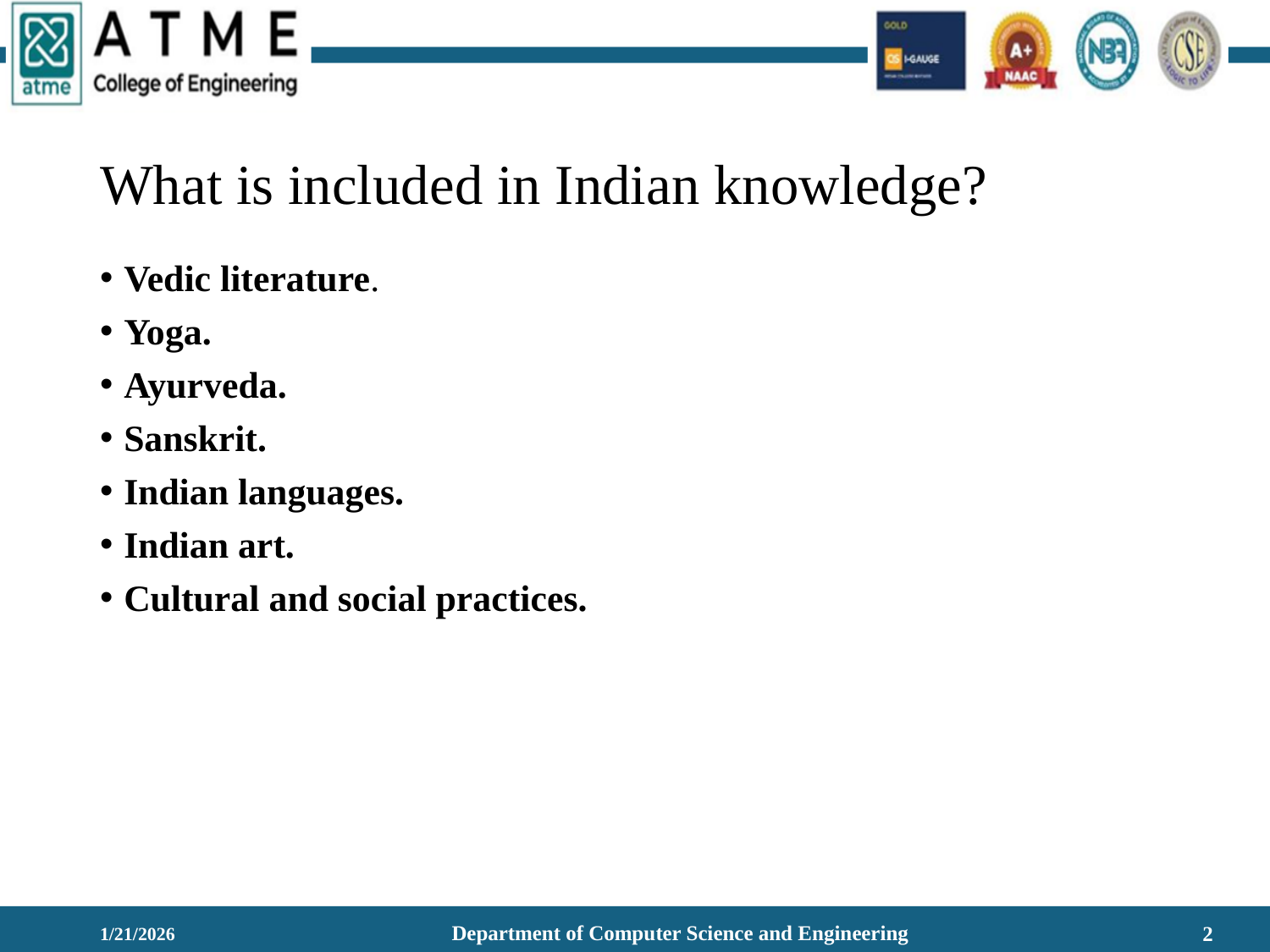

# What is included in Indian knowledge?
Vedic literature.
Yoga.
Ayurveda.
Sanskrit.
Indian languages.
Indian art.
Cultural and social practices.
Department of Computer Science and Engineering
1/21/2026
2